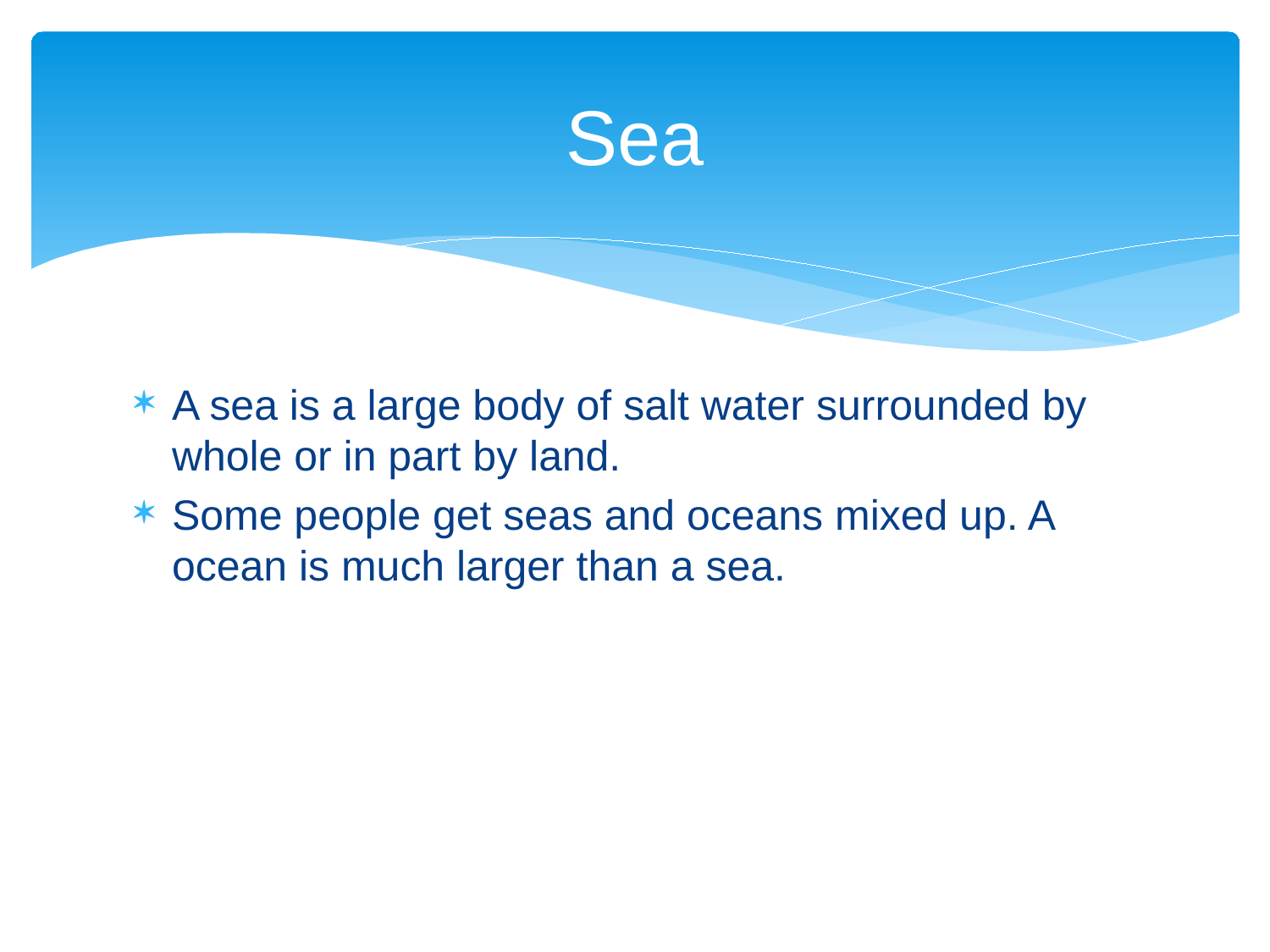

# Sea
A sea is a large body of salt water surrounded by whole or in part by land.
Some people get seas and oceans mixed up. A ocean is much larger than a sea.